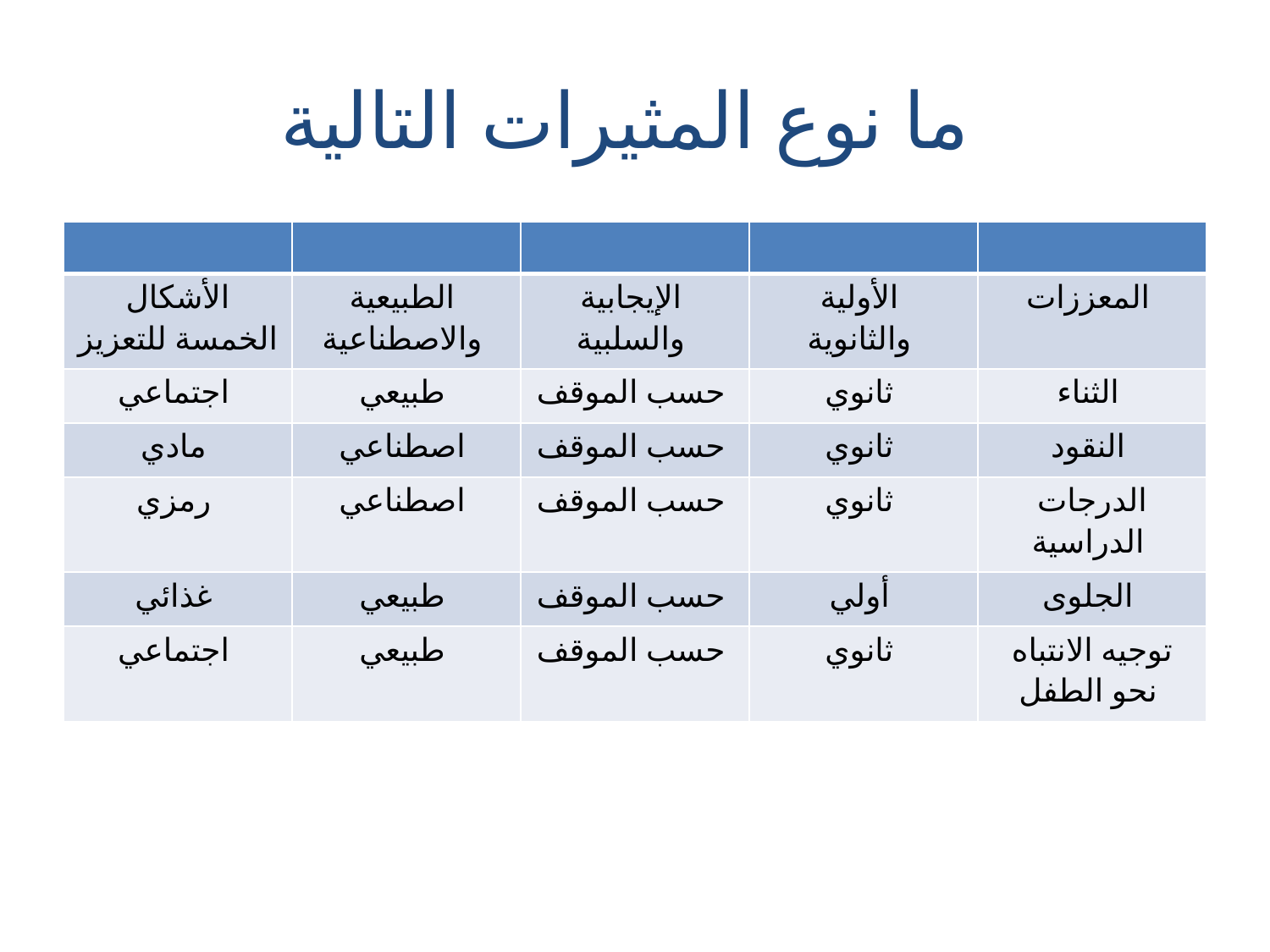

# ما نوع المثيرات التالية
|  |  |  |  |  |
| --- | --- | --- | --- | --- |
| الأشكال الخمسة للتعزيز | الطبيعية والاصطناعية | الإيجابية والسلبية | الأولية والثانوية | المعززات |
| اجتماعي | طبيعي | حسب الموقف | ثانوي | الثناء |
| مادي | اصطناعي | حسب الموقف | ثانوي | النقود |
| رمزي | اصطناعي | حسب الموقف | ثانوي | الدرجات الدراسية |
| غذائي | طبيعي | حسب الموقف | أولي | الجلوى |
| اجتماعي | طبيعي | حسب الموقف | ثانوي | توجيه الانتباه نحو الطفل |